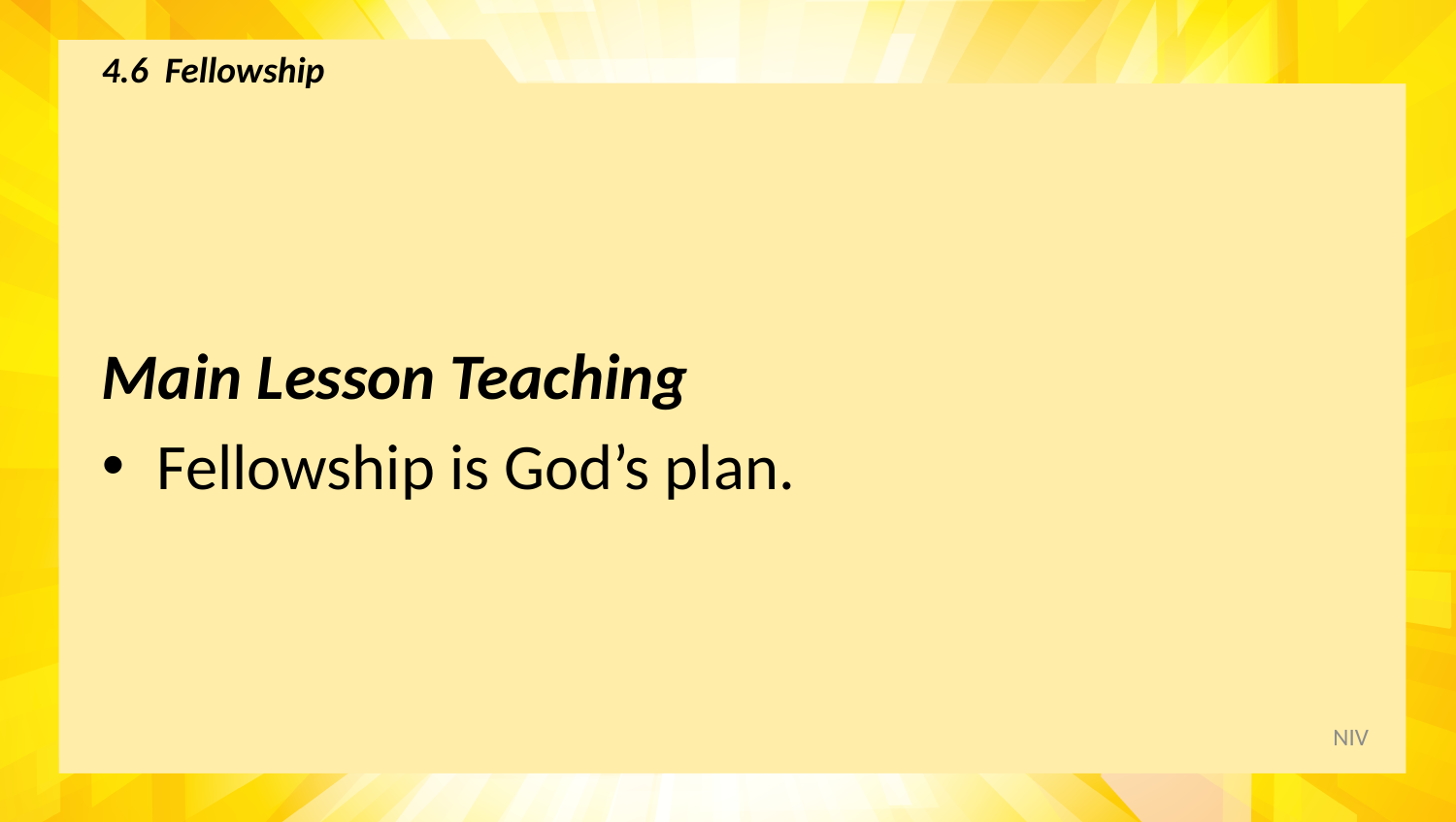

# 4.6  Fellowship
Main Lesson Teaching
Fellowship is God’s plan.
NIV